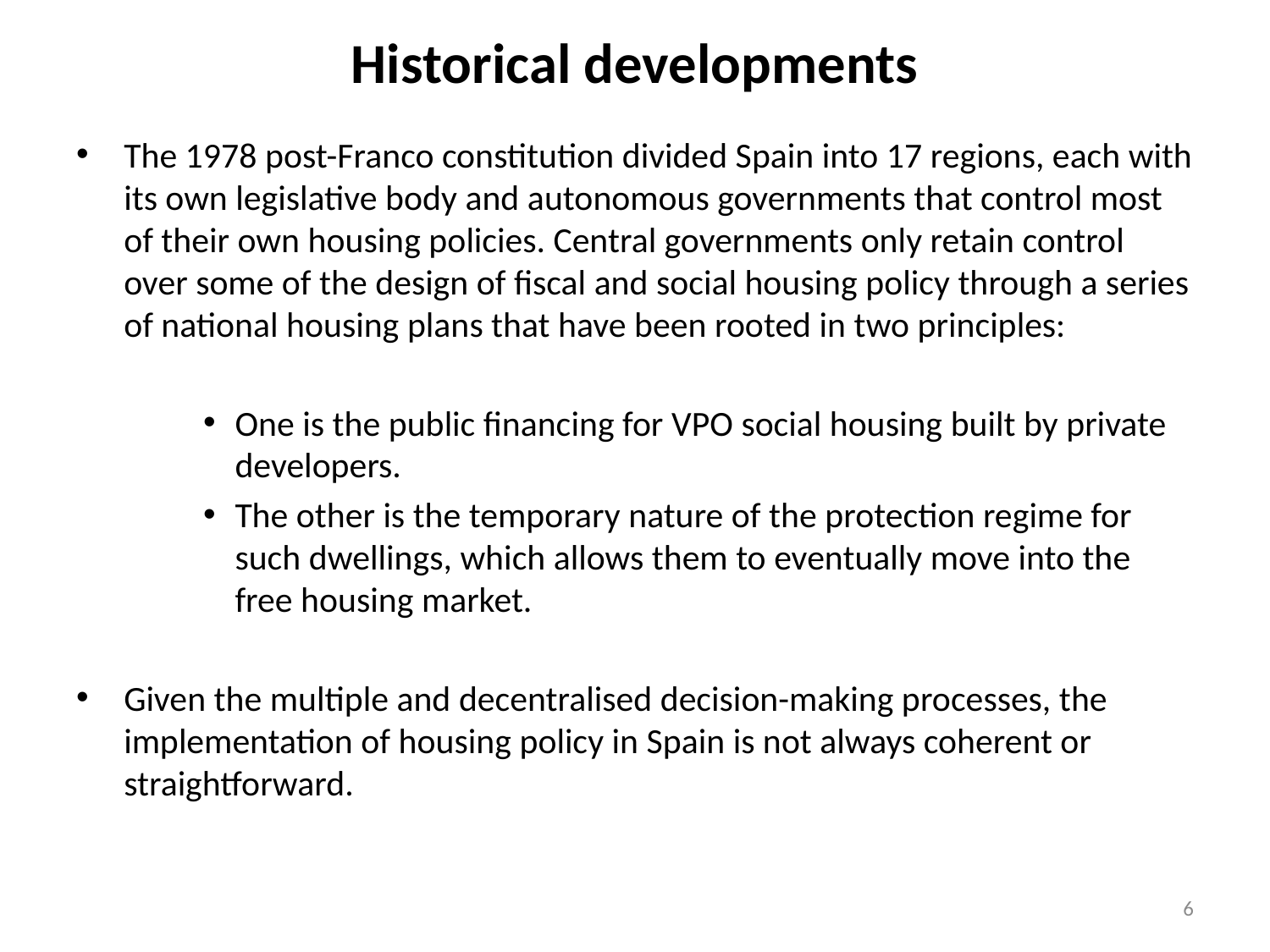

# Historical developments
The 1978 post-Franco constitution divided Spain into 17 regions, each with its own legislative body and autonomous governments that control most of their own housing policies. Central governments only retain control over some of the design of fiscal and social housing policy through a series of national housing plans that have been rooted in two principles:

One is the public financing for VPO social housing built by private developers.
The other is the temporary nature of the protection regime for such dwellings, which allows them to eventually move into the free housing market.

Given the multiple and decentralised decision-making processes, the implementation of housing policy in Spain is not always coherent or straightforward.
6